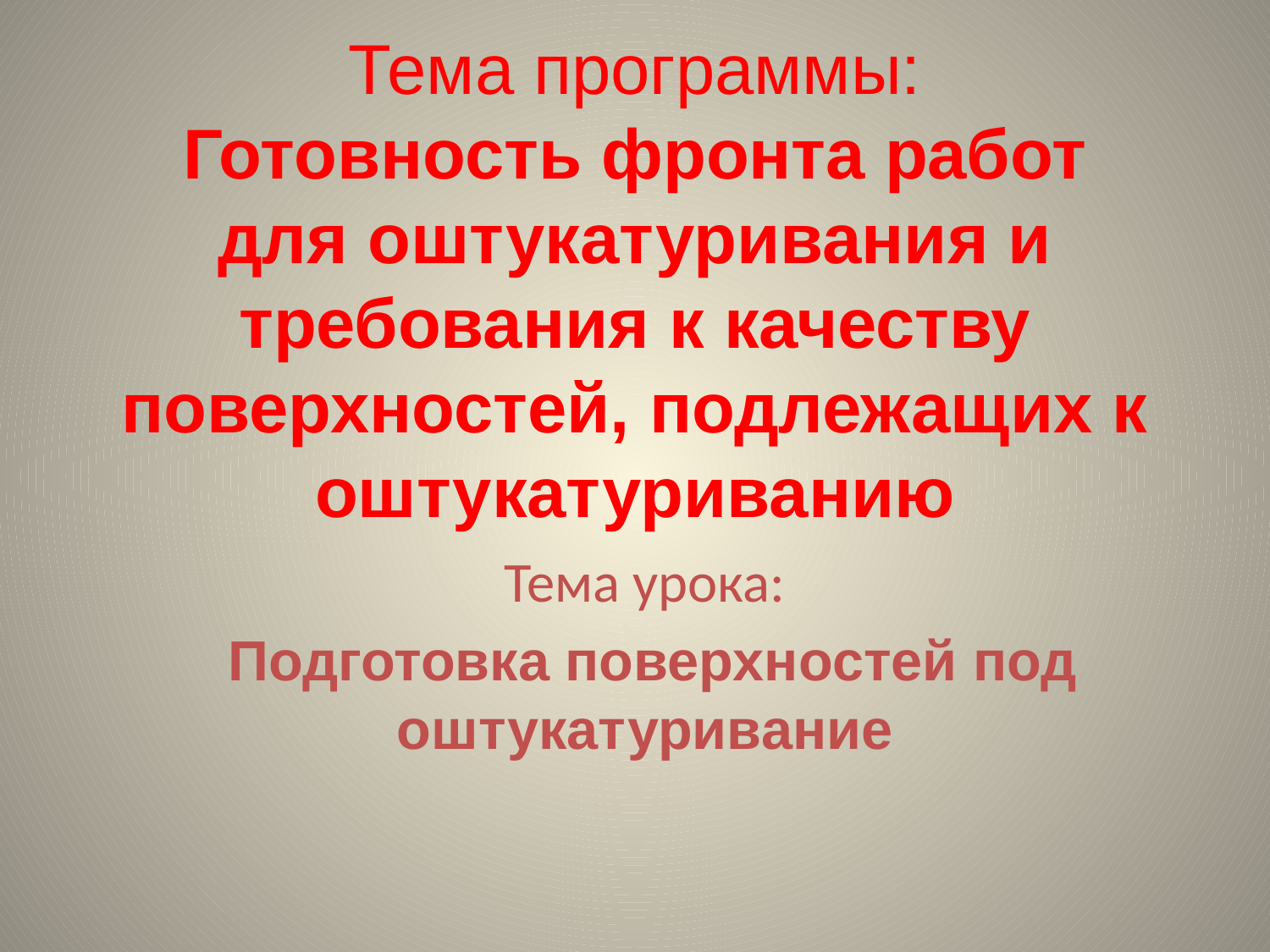

# Тема программы: Готовность фронта работ для оштукатуривания и требования к качеству поверхностей, подлежащих к оштукатуриванию
Тема урока:
 Подготовка поверхностей под оштукатуривание